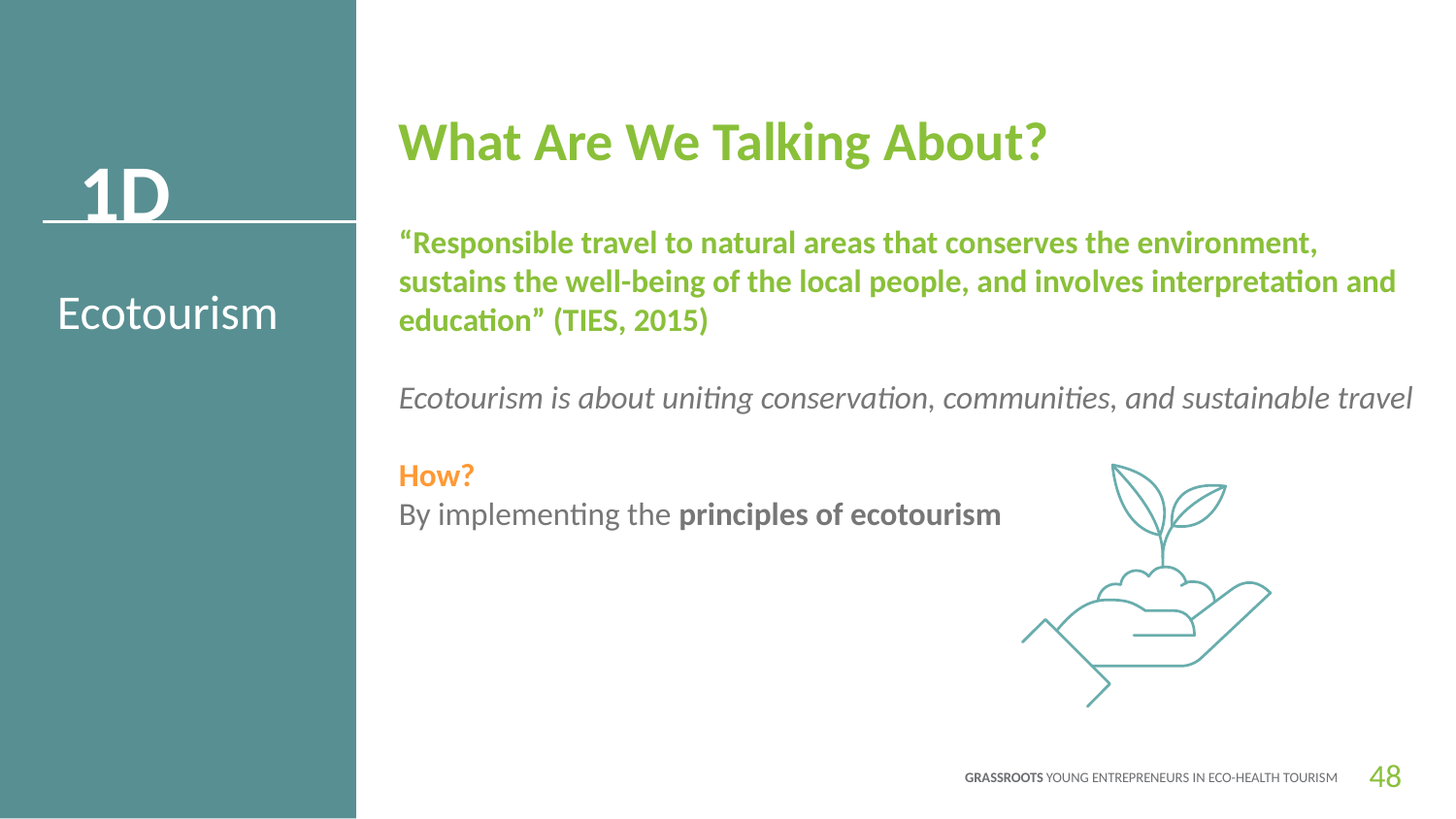

What Are We Talking About?
1D
“Responsible travel to natural areas that conserves the environment, sustains the well-being of the local people, and involves interpretation and education” (TIES, 2015)

Ecotourism is about uniting conservation, communities, and sustainable travel

How?
By implementing the principles of ecotourism
Ecotourism

48